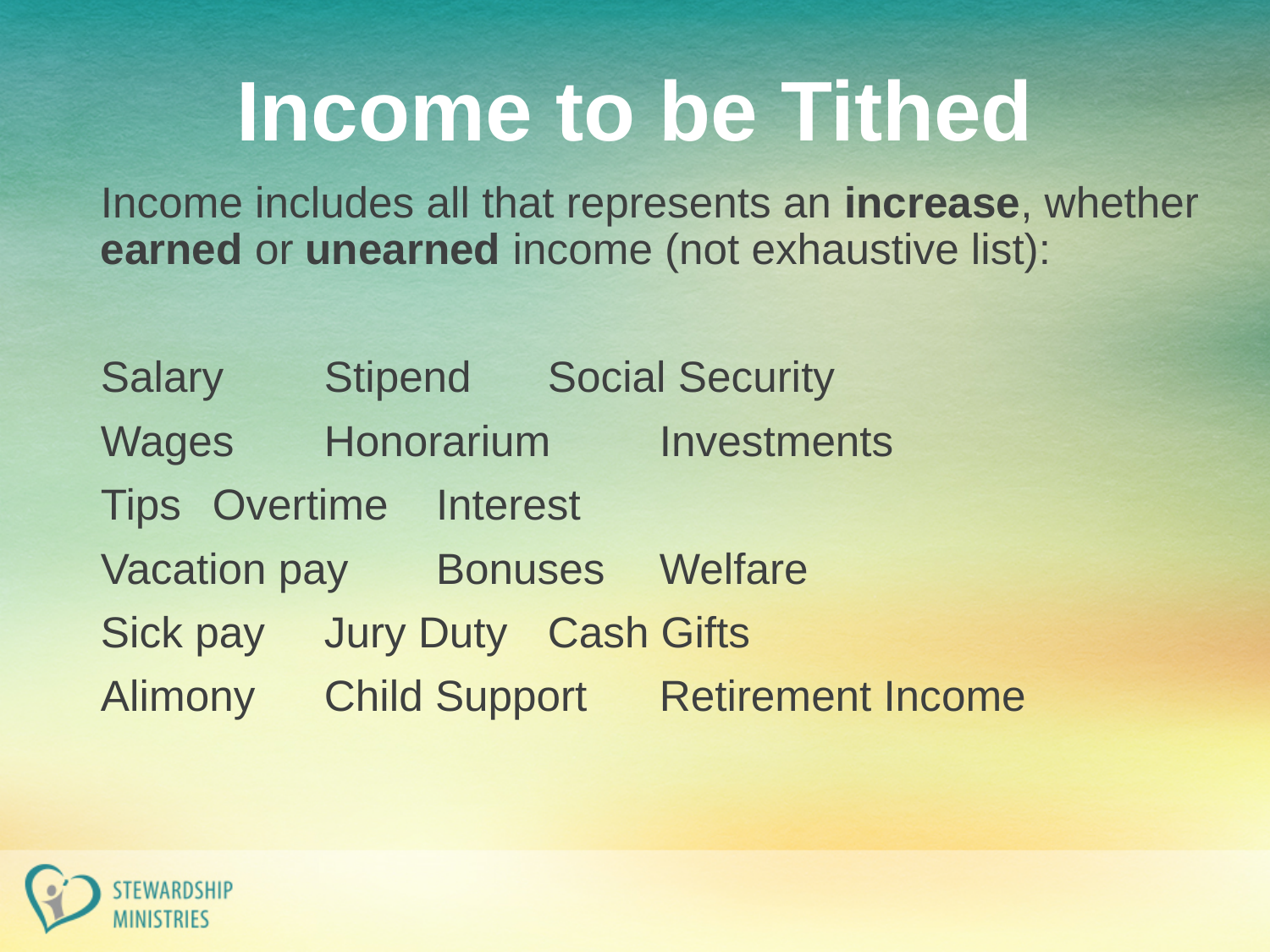

# Income to be Tithed
Income includes all that represents an increase, whether earned or unearned income (not exhaustive list):

Salary		Stipend		Social Security
Wages		Honorarium		Investments
Tips			Overtime		Interest
Vacation pay	Bonuses		Welfare
Sick pay		Jury Duty		Cash Gifts
Alimony		Child Support		Retirement Income